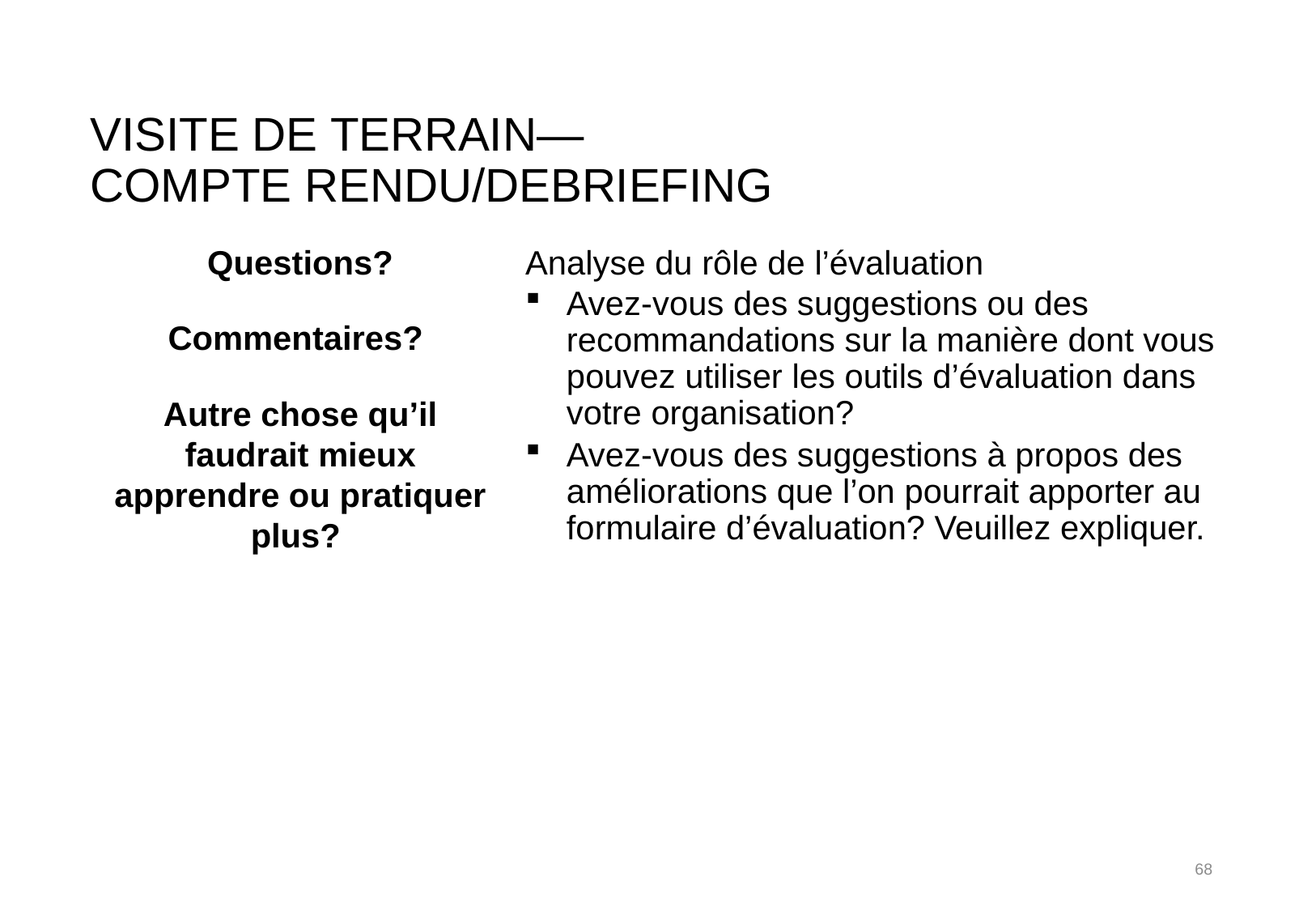

# Visite de terrain— Compte rendu/Debriefing
Questions?
Commentaires?
Autre chose qu’il faudrait mieux apprendre ou pratiquer plus?
Analyse du rôle de l’évaluation
Avez-vous des suggestions ou des recommandations sur la manière dont vous pouvez utiliser les outils d’évaluation dans votre organisation?
Avez-vous des suggestions à propos des améliorations que l’on pourrait apporter au formulaire d’évaluation? Veuillez expliquer.
68